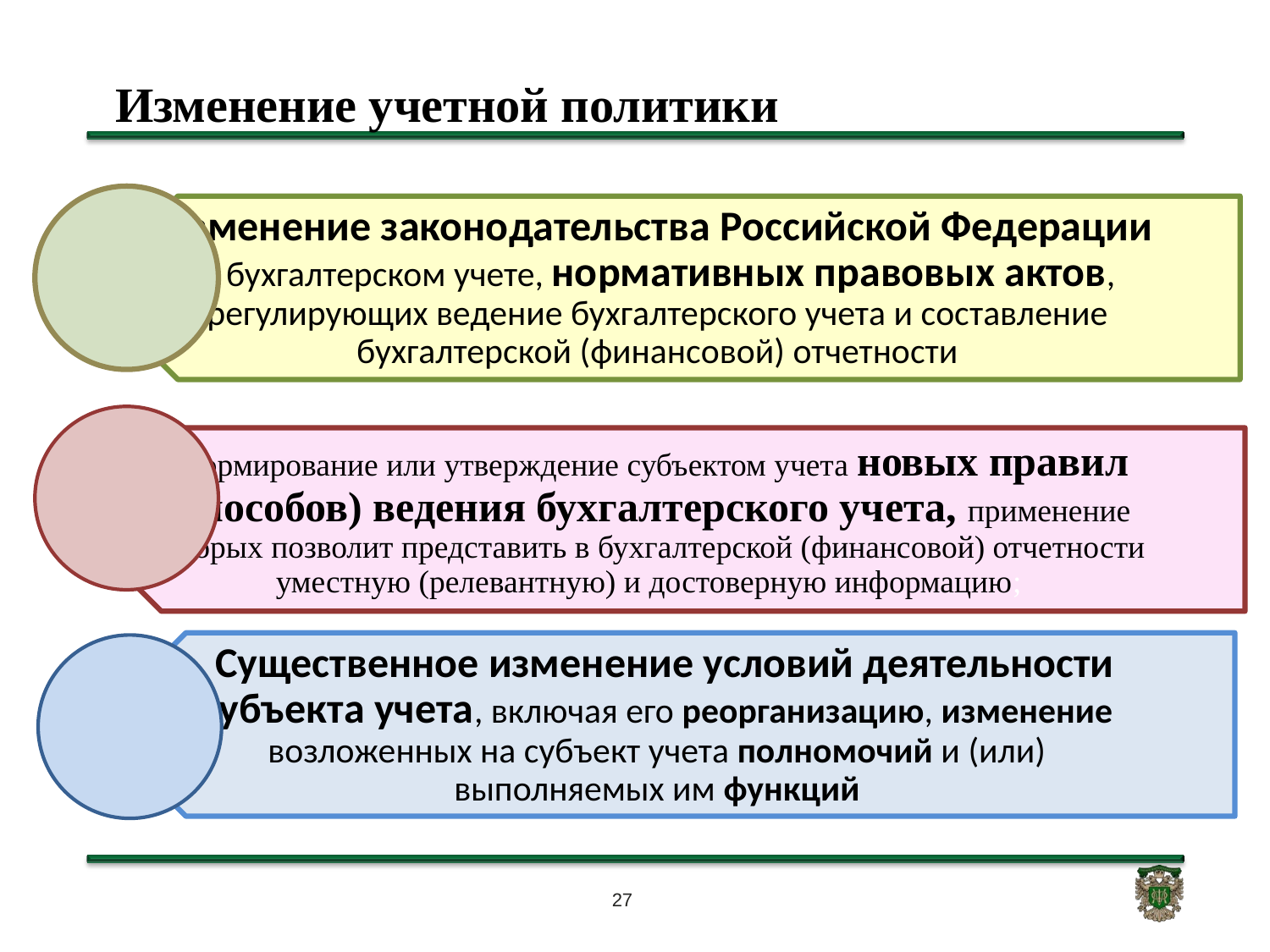

# Изменение учетной политики
 Формирование или утверждение субъектом учета новых правил (способов) ведения бухгалтерского учета, применение которых позволит представить в бухгалтерской (финансовой) отчетности уместную (релевантную) и достоверную информацию;
Изменение законодательства Российской Федерации о бухгалтерском учете, нормативных правовых актов, регулирующих ведение бухгалтерского учета и составление бухгалтерской (финансовой) отчетности
  Существенное изменение условий деятельности субъекта учета, включая его реорганизацию, изменение возложенных на субъект учета полномочий и (или) выполняемых им функций

.
27